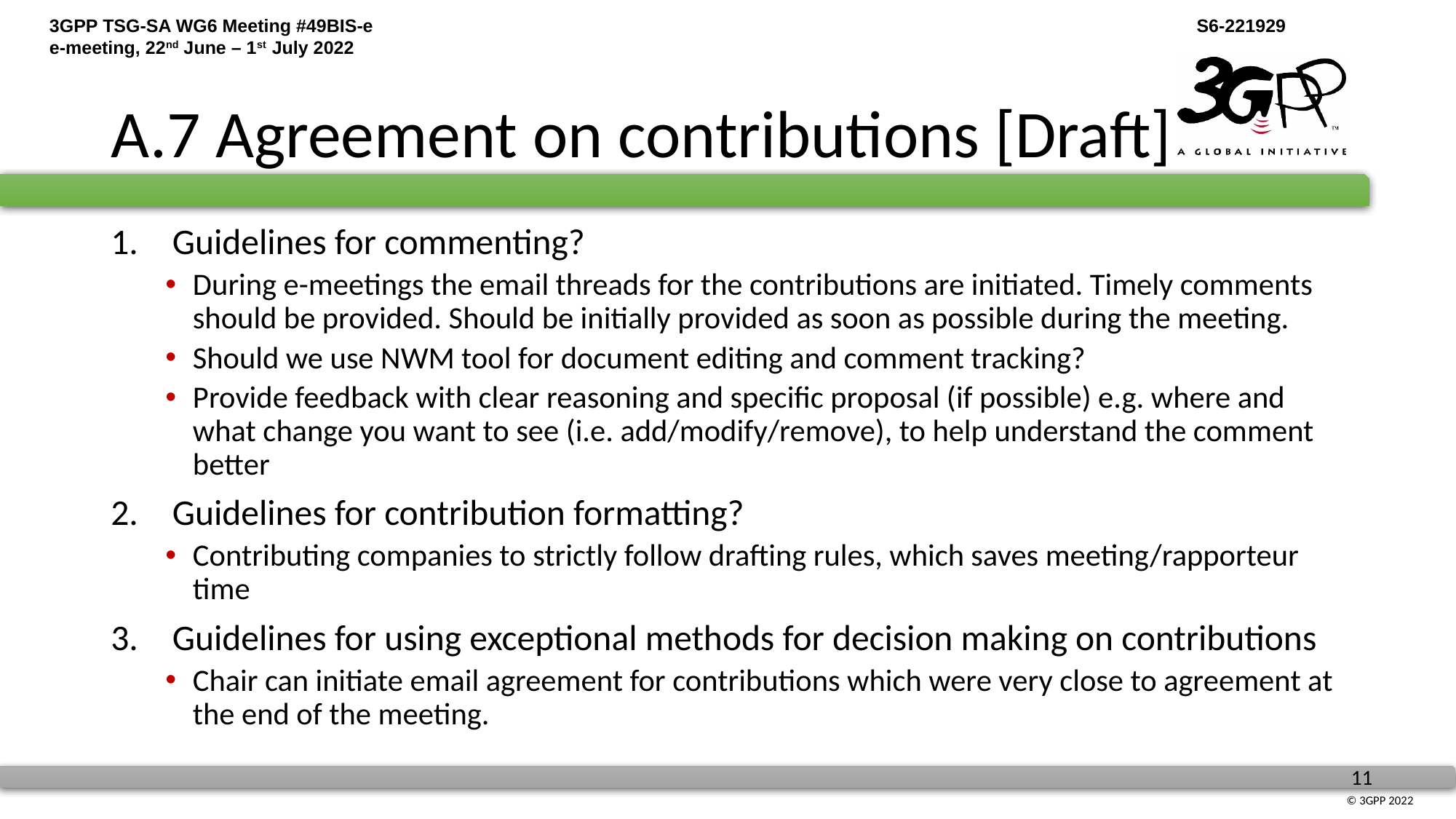

# A.7 Agreement on contributions [Draft]
Guidelines for commenting?
During e-meetings the email threads for the contributions are initiated. Timely comments should be provided. Should be initially provided as soon as possible during the meeting.
Should we use NWM tool for document editing and comment tracking?
Provide feedback with clear reasoning and specific proposal (if possible) e.g. where and what change you want to see (i.e. add/modify/remove), to help understand the comment better
Guidelines for contribution formatting?
Contributing companies to strictly follow drafting rules, which saves meeting/rapporteur time
Guidelines for using exceptional methods for decision making on contributions
Chair can initiate email agreement for contributions which were very close to agreement at the end of the meeting.